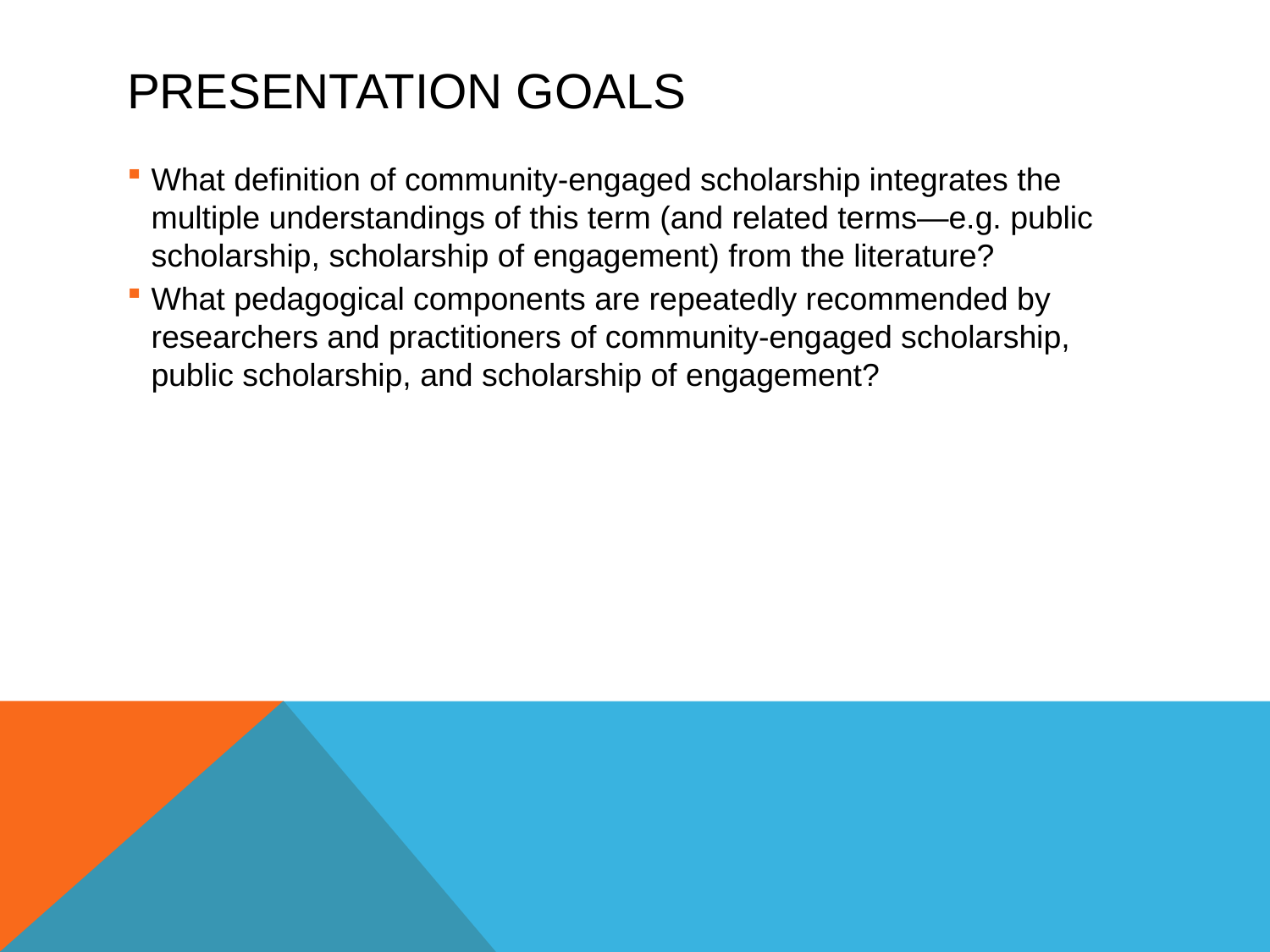

# Presentation Goals
What definition of community-engaged scholarship integrates the multiple understandings of this term (and related terms—e.g. public scholarship, scholarship of engagement) from the literature?
What pedagogical components are repeatedly recommended by researchers and practitioners of community-engaged scholarship, public scholarship, and scholarship of engagement?